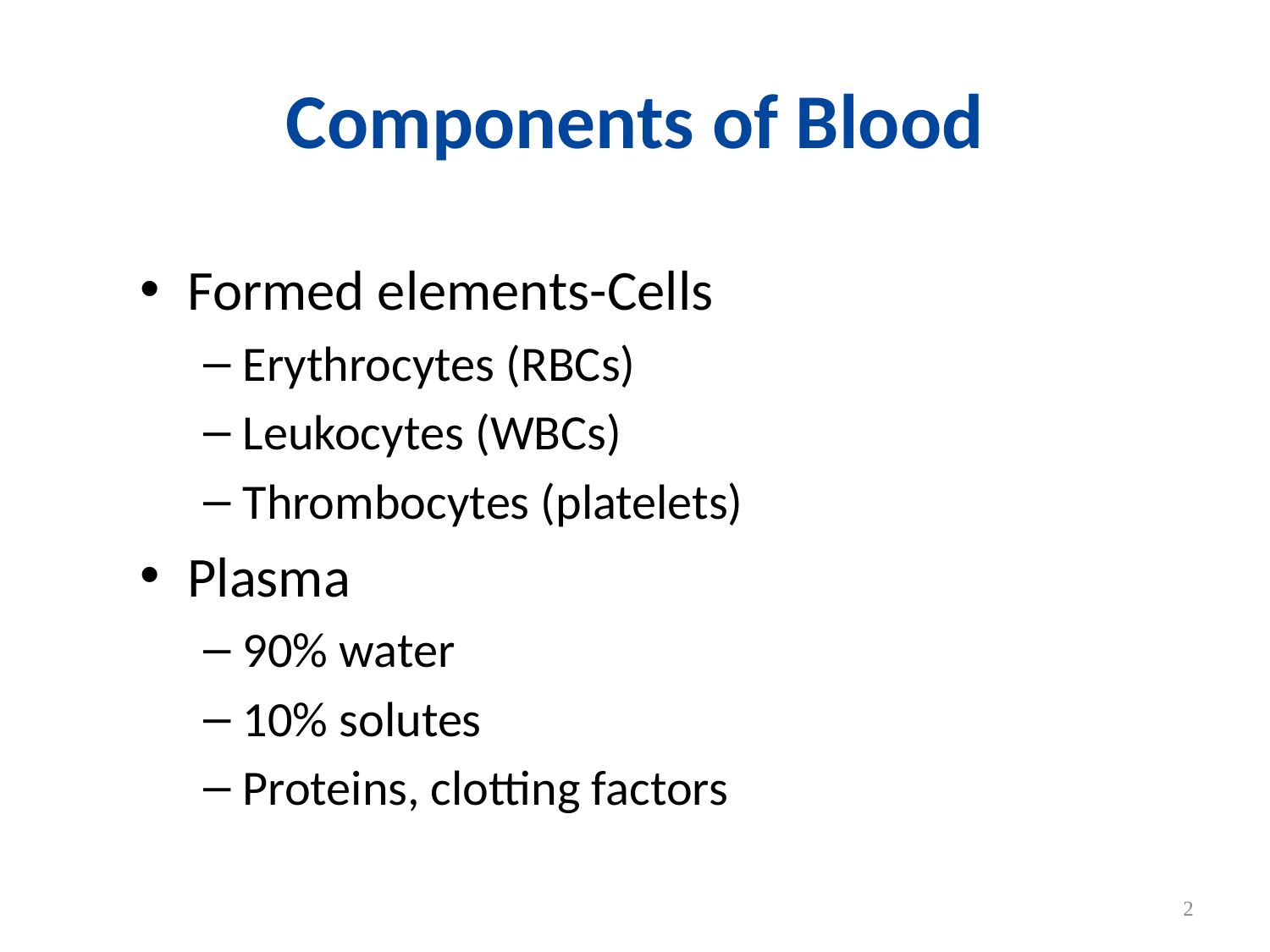

# Components of Blood
Formed elements-Cells
Erythrocytes (RBCs)
Leukocytes (WBCs)
Thrombocytes (platelets)
Plasma
90% water
10% solutes
Proteins, clotting factors
2